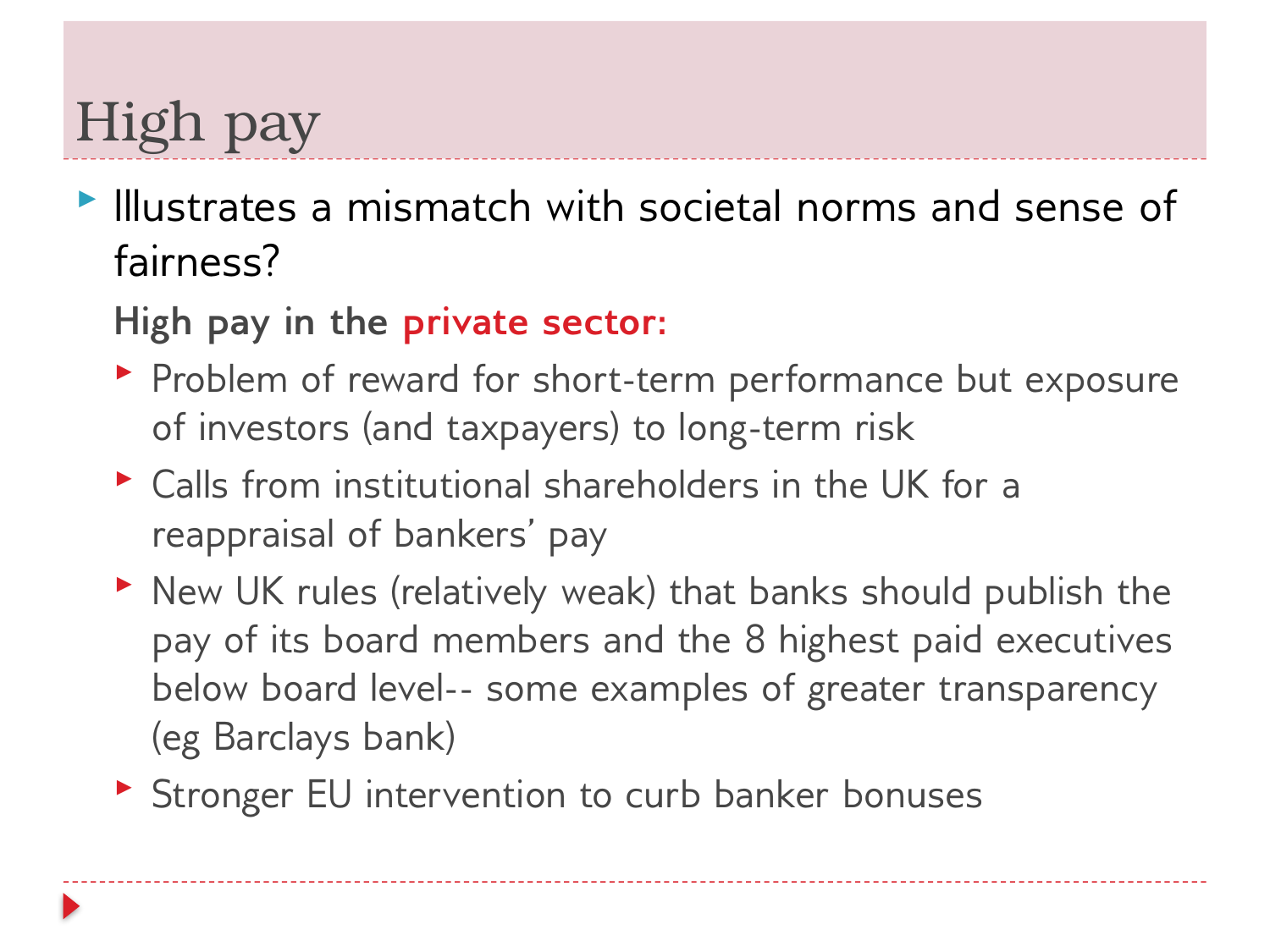

# High pay
Illustrates a mismatch with societal norms and sense of fairness?
High pay in the private sector:
Problem of reward for short-term performance but exposure of investors (and taxpayers) to long-term risk
Calls from institutional shareholders in the UK for a reappraisal of bankers’ pay
New UK rules (relatively weak) that banks should publish the pay of its board members and the 8 highest paid executives below board level-- some examples of greater transparency (eg Barclays bank)
Stronger EU intervention to curb banker bonuses